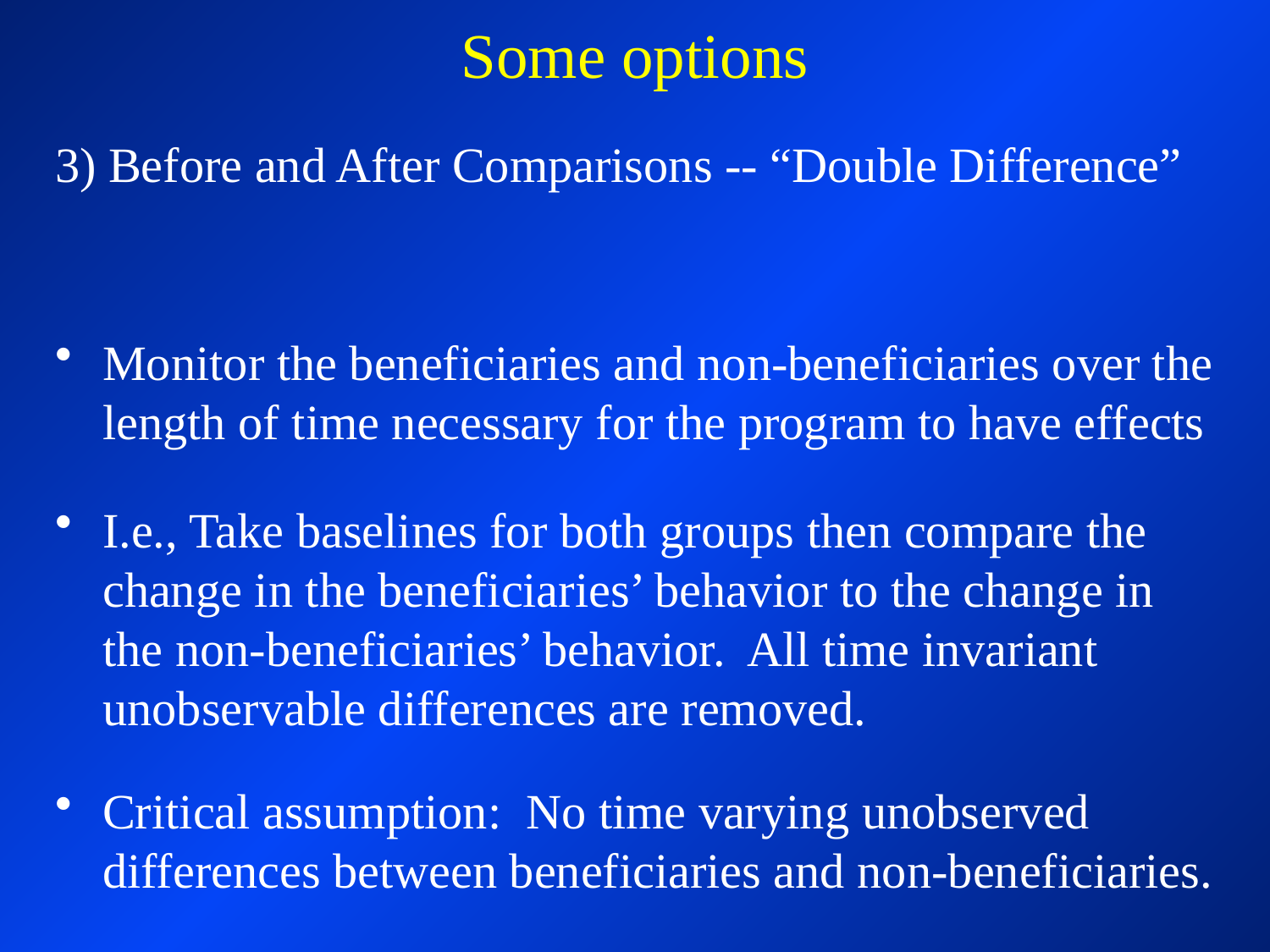

# Some options
3) Before and After Comparisons -- “Double Difference”

Monitor the beneficiaries and non-beneficiaries over the length of time necessary for the program to have effects

I.e., Take baselines for both groups then compare the change in the beneficiaries’ behavior to the change in the non-beneficiaries’ behavior.  All time invariant unobservable differences are removed.

Critical assumption:  No time varying unobserved differences between beneficiaries and non-beneficiaries.